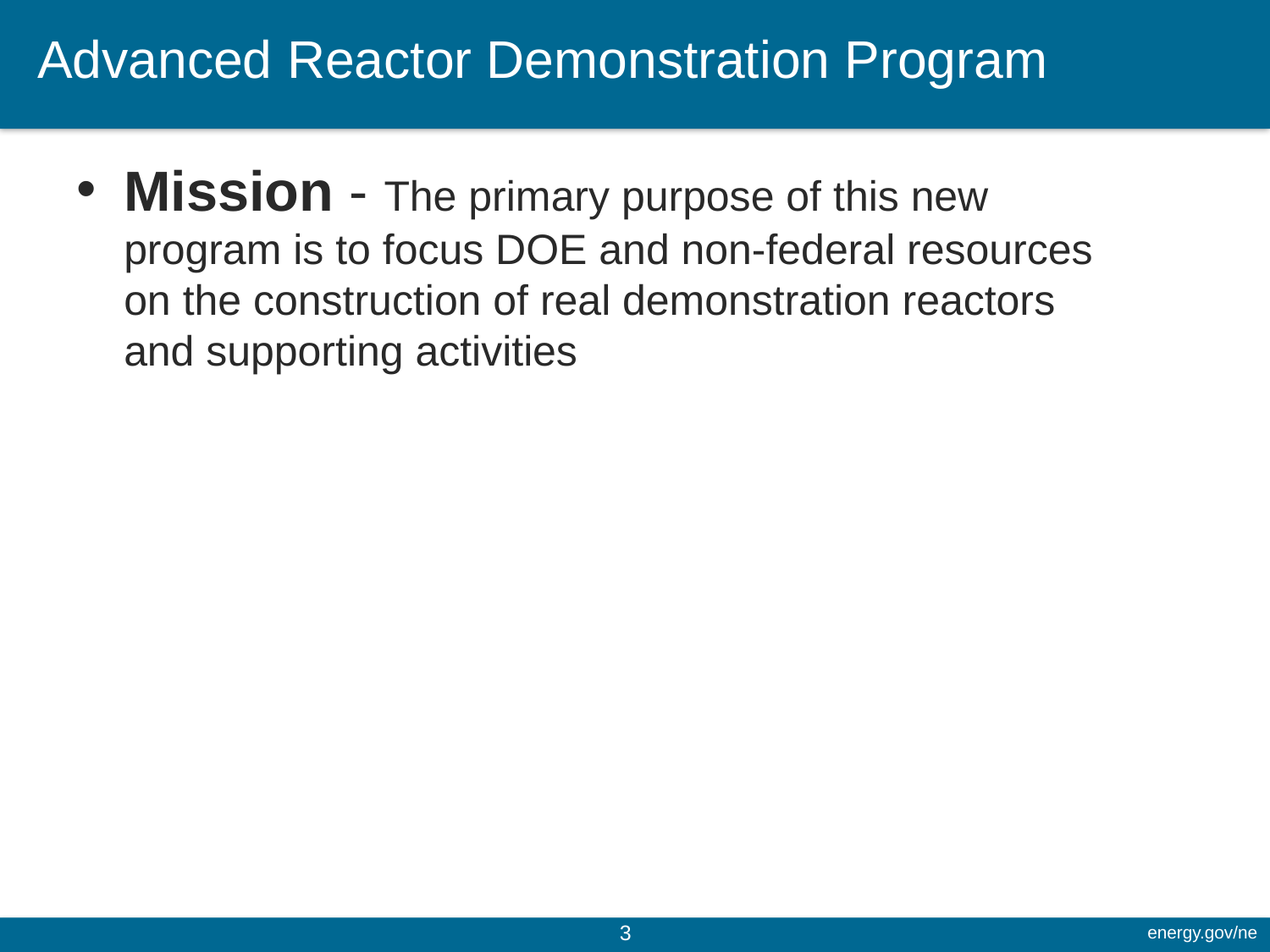

# Advanced Reactor Demonstration Program
Mission - The primary purpose of this new program is to focus DOE and non-federal resources on the construction of real demonstration reactors and supporting activities